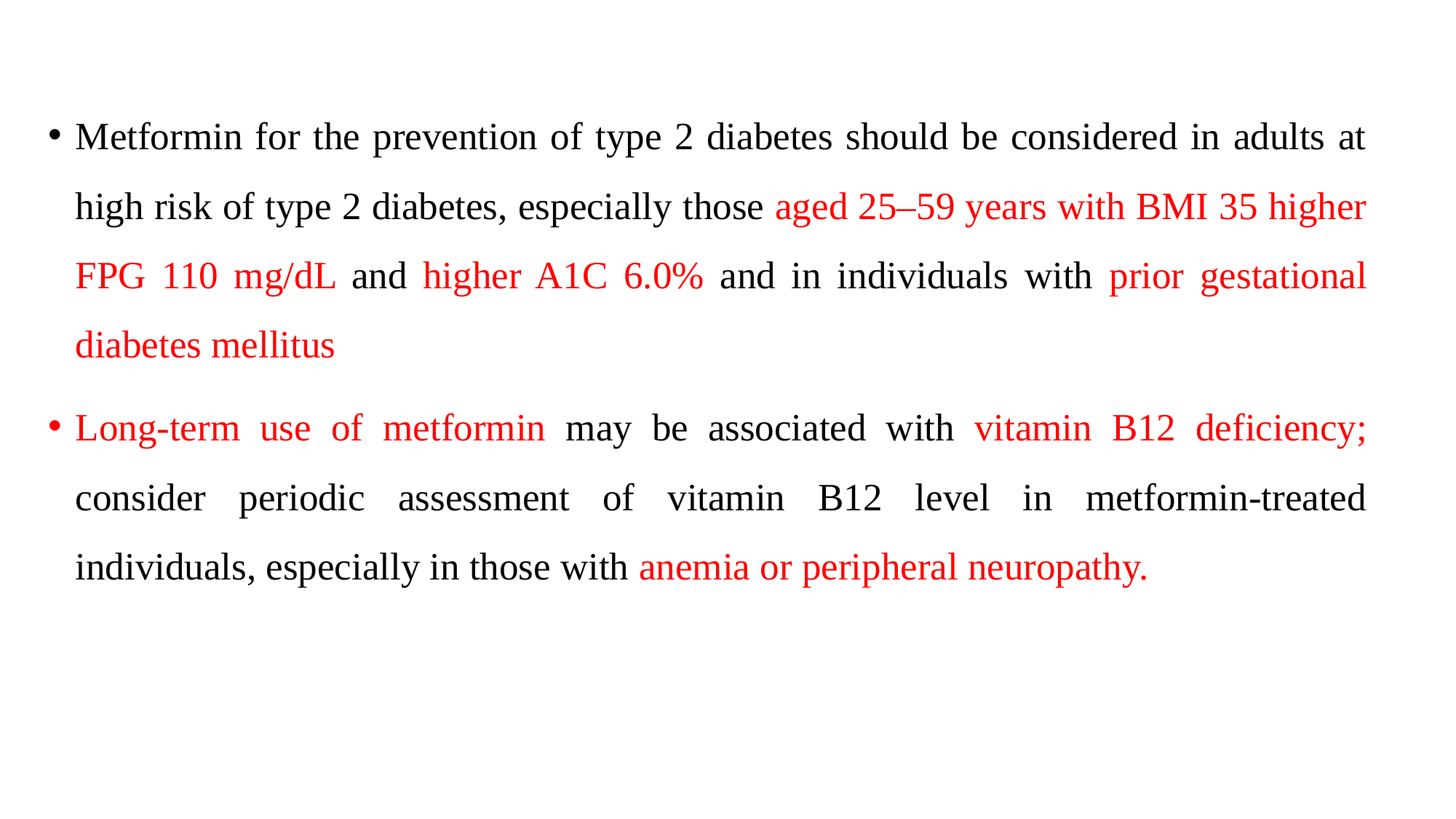

Metformin for the prevention of type 2 diabetes should be considered in adults at high risk of type 2 diabetes, especially those aged 25–59 years with BMI 35 higher FPG 110 mg/dL and higher A1C 6.0% and in individuals with prior gestational diabetes mellitus
Long-term use of metformin may be associated with vitamin B12 deficiency; consider periodic assessment of vitamin B12 level in metformin-treated individuals, especially in those with anemia or peripheral neuropathy.